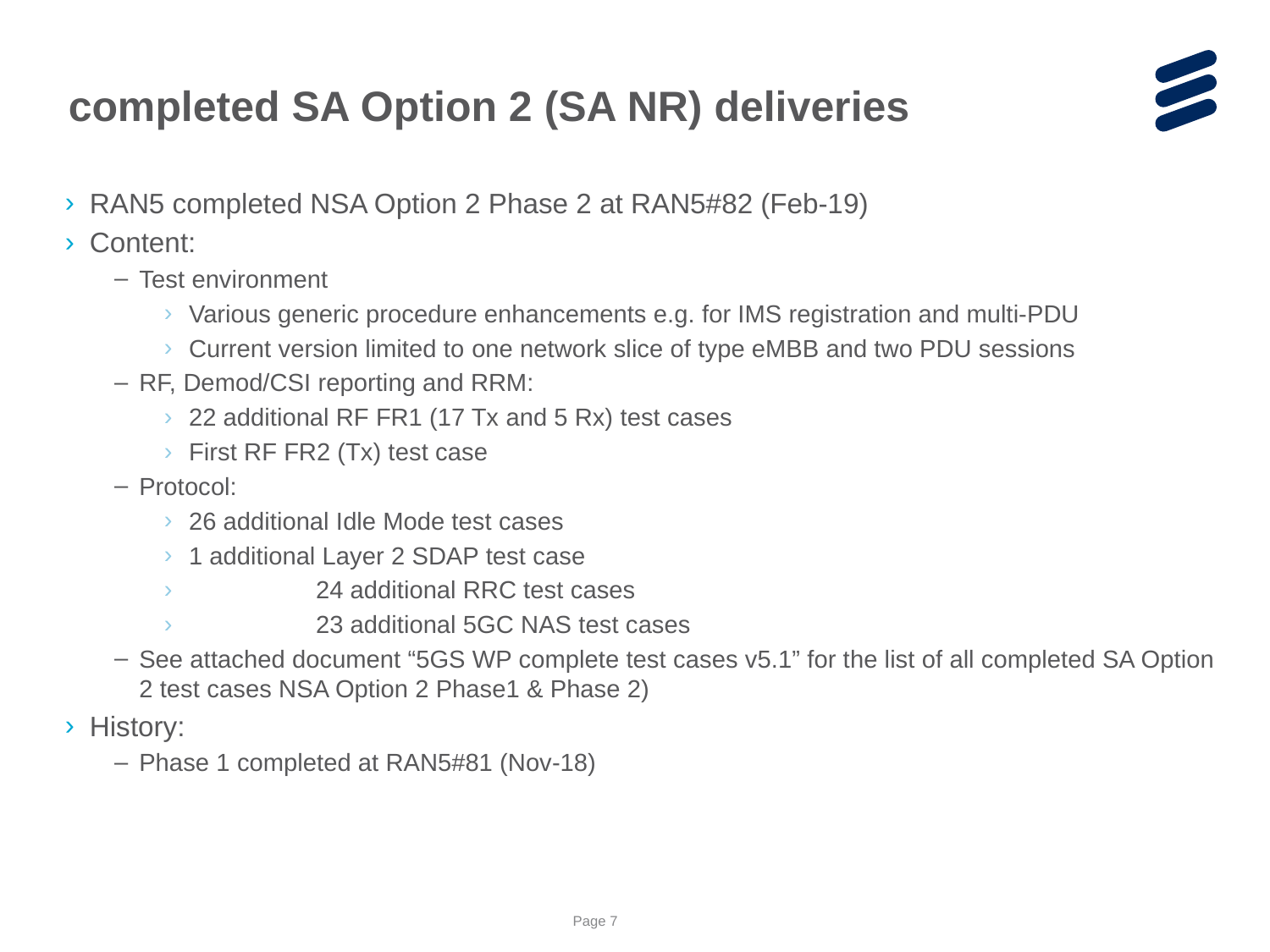

completed SA Option 2 (SA NR) deliveries
RAN5 completed NSA Option 2 Phase 2 at RAN5#82 (Feb-19)
Content:
Test environment
Various generic procedure enhancements e.g. for IMS registration and multi-PDU
Current version limited to one network slice of type eMBB and two PDU sessions
RF, Demod/CSI reporting and RRM:
22 additional RF FR1 (17 Tx and 5 Rx) test cases
First RF FR2 (Tx) test case
Protocol:
26 additional Idle Mode test cases
1 additional Layer 2 SDAP test case
	24 additional RRC test cases
	23 additional 5GC NAS test cases
See attached document “5GS WP complete test cases v5.1” for the list of all completed SA Option 2 test cases NSA Option 2 Phase1 & Phase 2)
History:
Phase 1 completed at RAN5#81 (Nov-18)